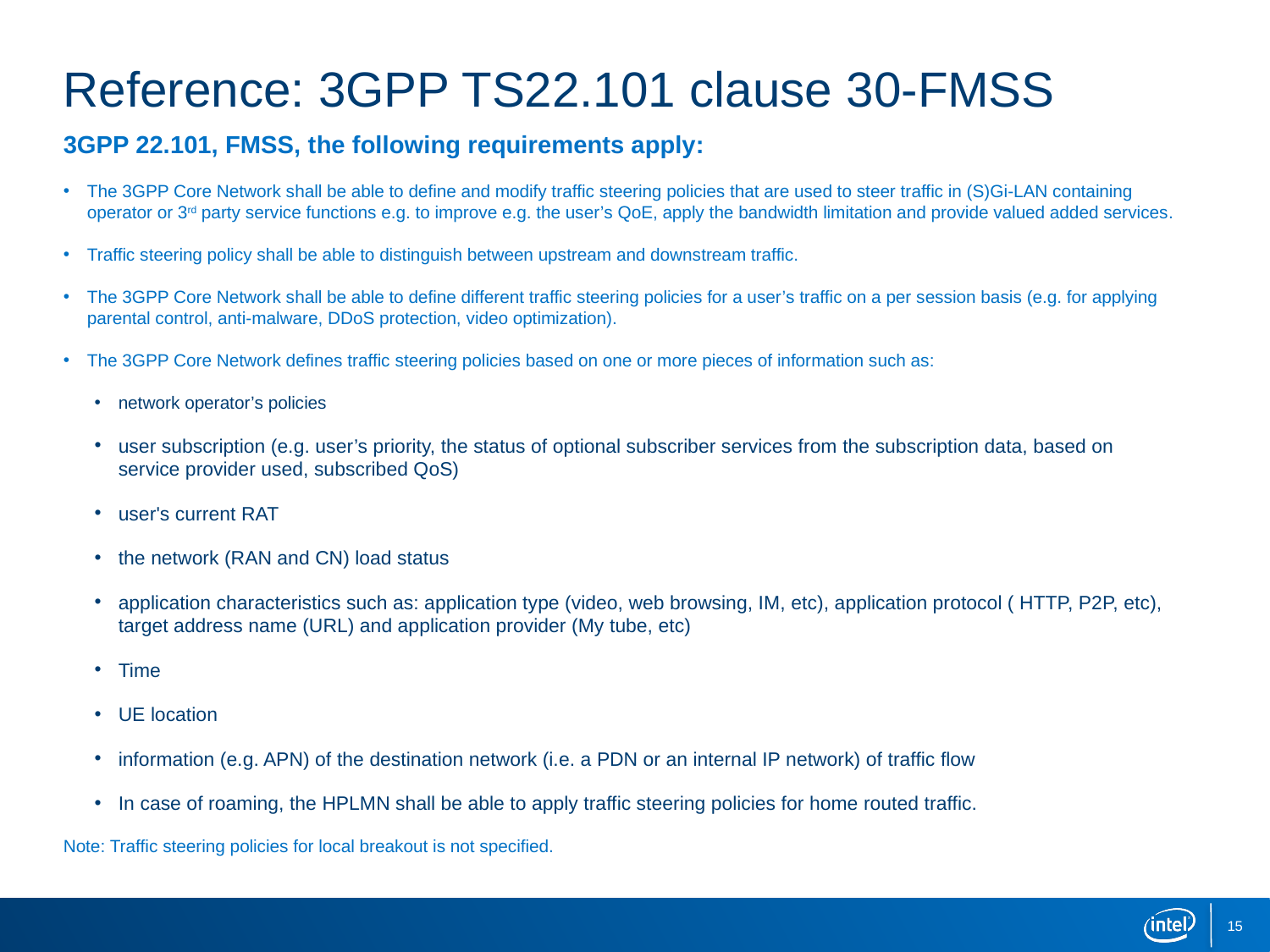

# Reference: 3GPP TS22.101 clause 30-FMSS
3GPP 22.101, FMSS, the following requirements apply:
The 3GPP Core Network shall be able to define and modify traffic steering policies that are used to steer traffic in (S)Gi-LAN containing operator or 3rd party service functions e.g. to improve e.g. the user’s QoE, apply the bandwidth limitation and provide valued added services.
Traffic steering policy shall be able to distinguish between upstream and downstream traffic.
The 3GPP Core Network shall be able to define different traffic steering policies for a user’s traffic on a per session basis (e.g. for applying parental control, anti-malware, DDoS protection, video optimization).
The 3GPP Core Network defines traffic steering policies based on one or more pieces of information such as:
network operator’s policies
user subscription (e.g. user’s priority, the status of optional subscriber services from the subscription data, based on service provider used, subscribed QoS)
user's current RAT
the network (RAN and CN) load status
application characteristics such as: application type (video, web browsing, IM, etc), application protocol ( HTTP, P2P, etc), target address name (URL) and application provider (My tube, etc)
Time
UE location
information (e.g. APN) of the destination network (i.e. a PDN or an internal IP network) of traffic flow
In case of roaming, the HPLMN shall be able to apply traffic steering policies for home routed traffic.
Note: Traffic steering policies for local breakout is not specified.

15